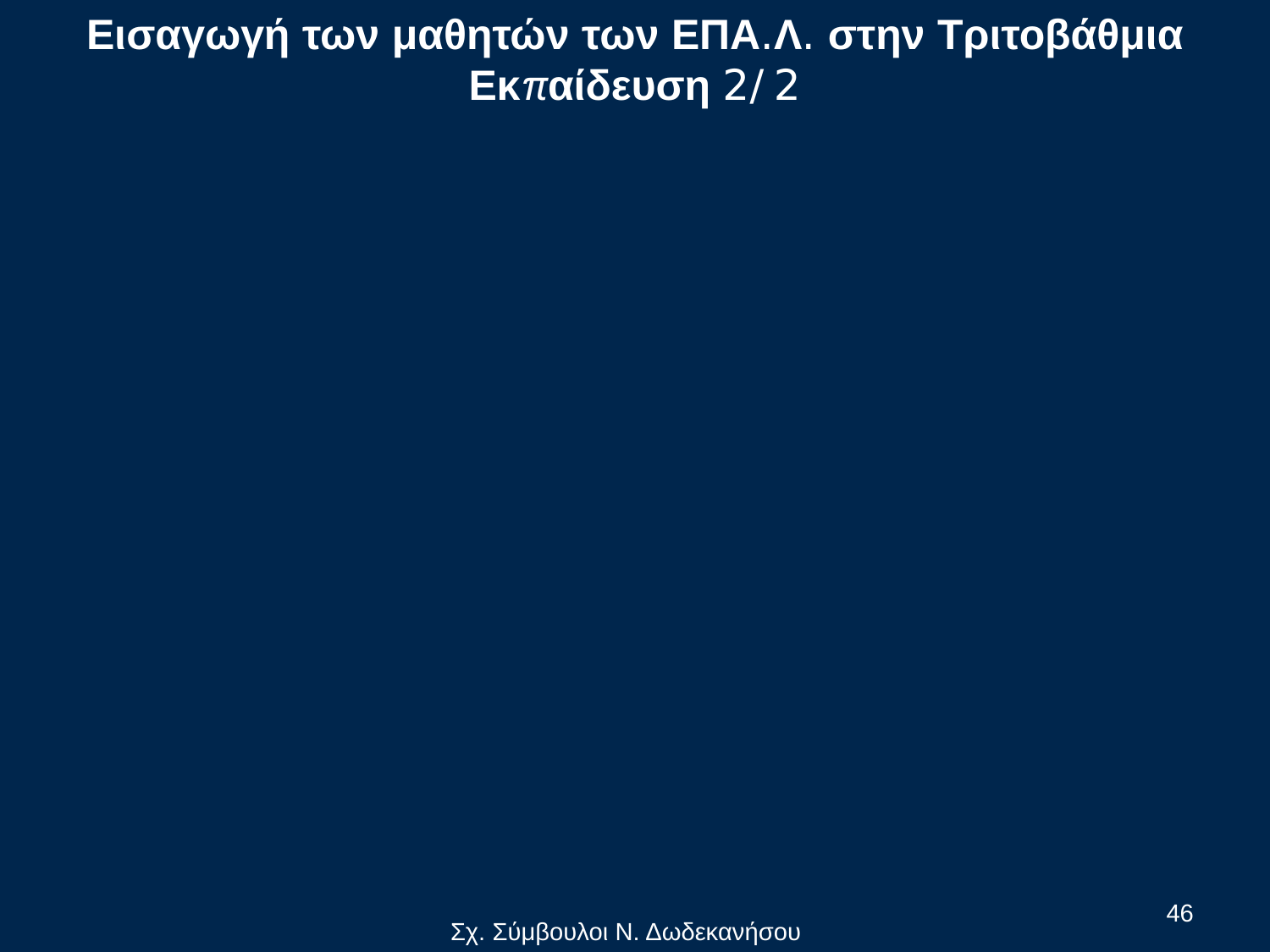

# Εισαγωγή των μαθητών των ΕΠΑ.Λ. στην Τριτοβάθμια Εκπαίδευση 2/2

46
Σχ. Σύμβουλοι Ν. Δωδεκανήσου